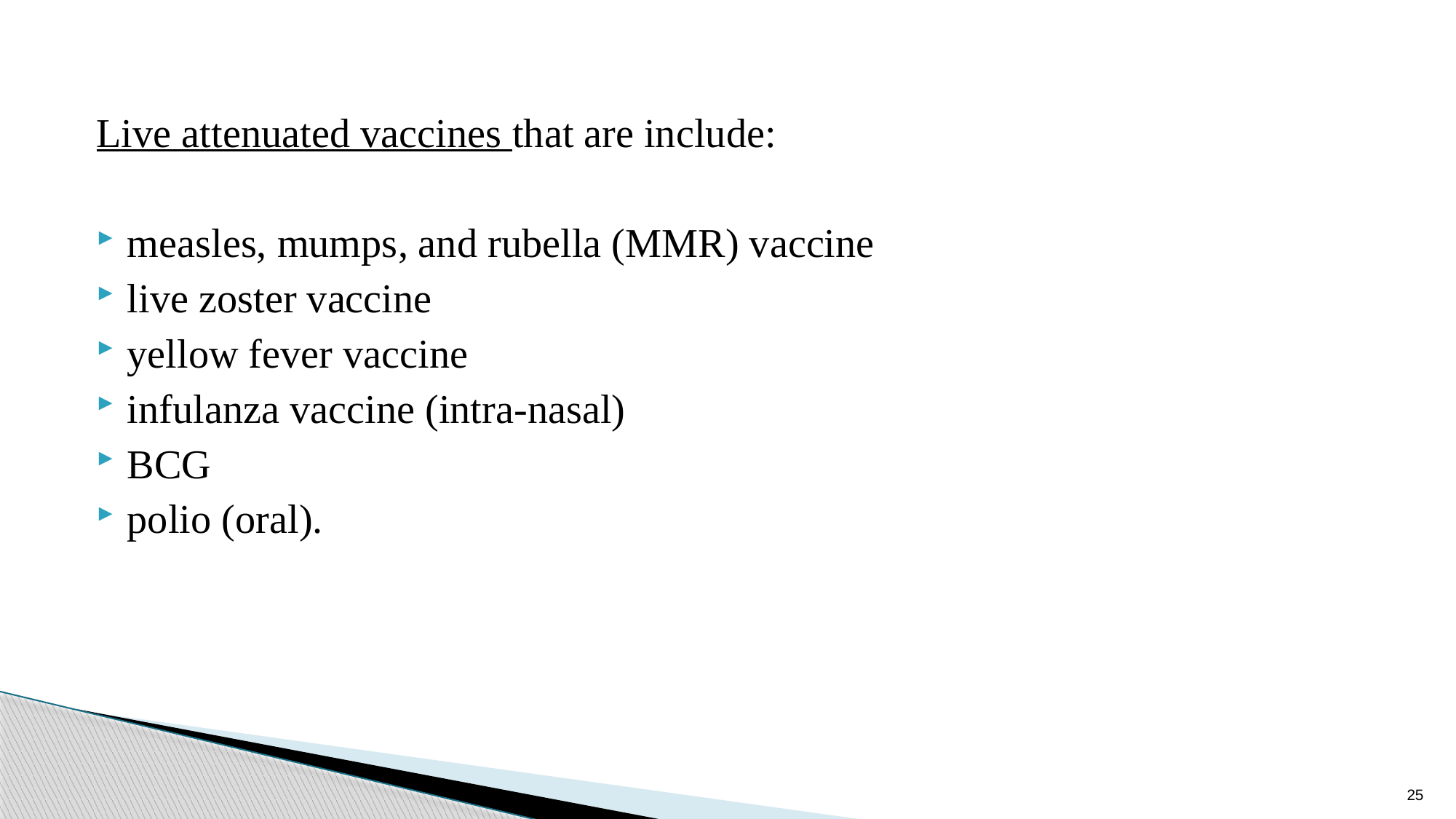

Live attenuated vaccines that are include:

measles, mumps, and rubella (MMR) vaccine
live zoster vaccine
yellow fever vaccine
infulanza vaccine (intra-nasal)
BCG
polio (oral).
25